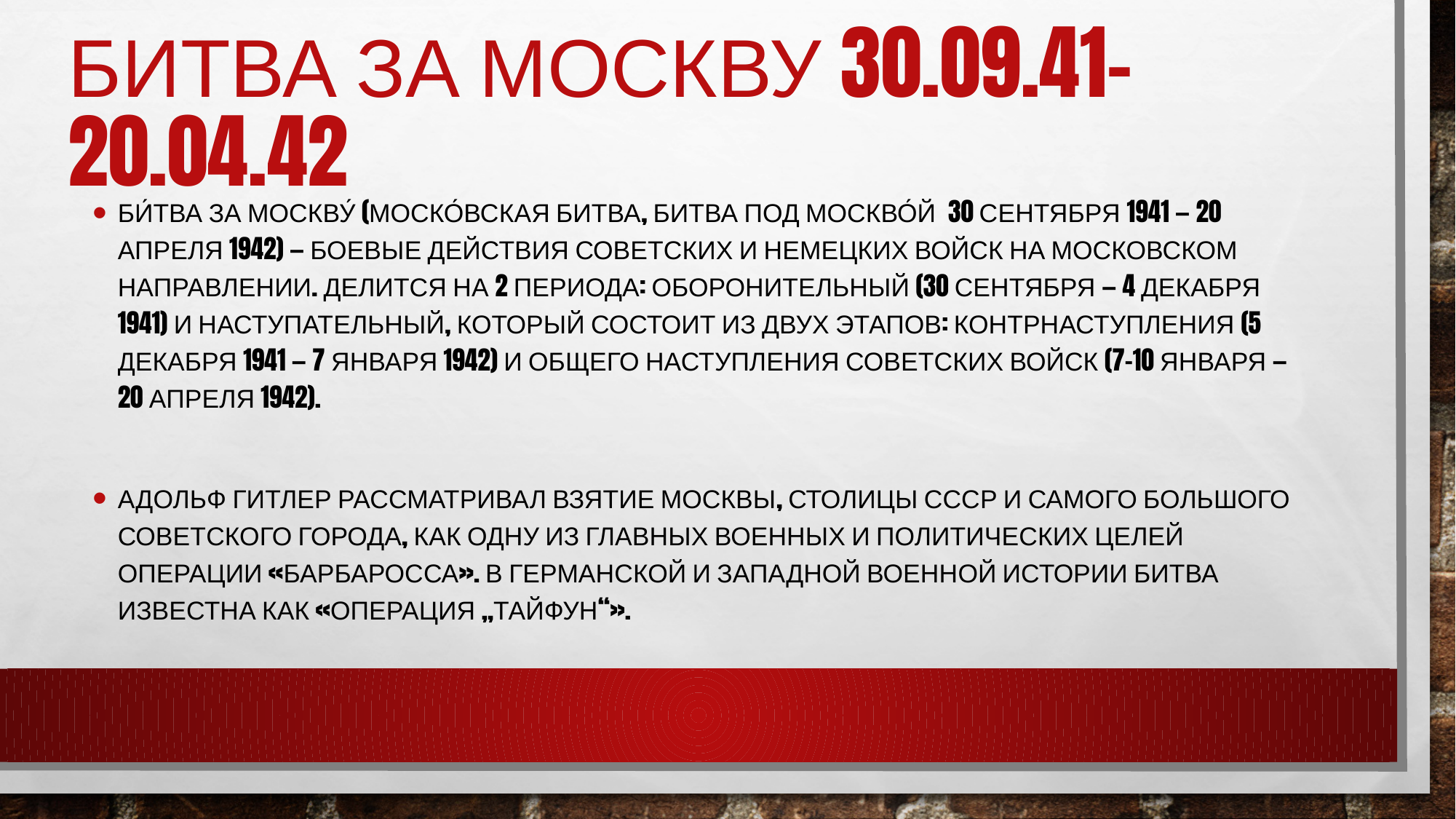

# БИТВА ЗА МОСКВУ 30.09.41-20.04.42
Би́тва за Москву́ (Моско́вская битва, Битва под Москво́й  30 сентября 1941 — 20 апреля 1942) — боевые действия советских и немецких войск на московском направлении. Делится на 2 периода: оборонительный (30 сентября — 4 декабря 1941) и наступательный, который состоит из двух этапов: контрнаступления (5 декабря 1941 — 7 января 1942) и общего наступления советских войск (7–10 января — 20 апреля 1942).

Адольф Гитлер рассматривал взятие Москвы, столицы СССР и самого большого советского города, как одну из главных военных и политических целей операции «Барбаросса». В германской и западной военной истории битва известна как «Операция „Тайфун“».